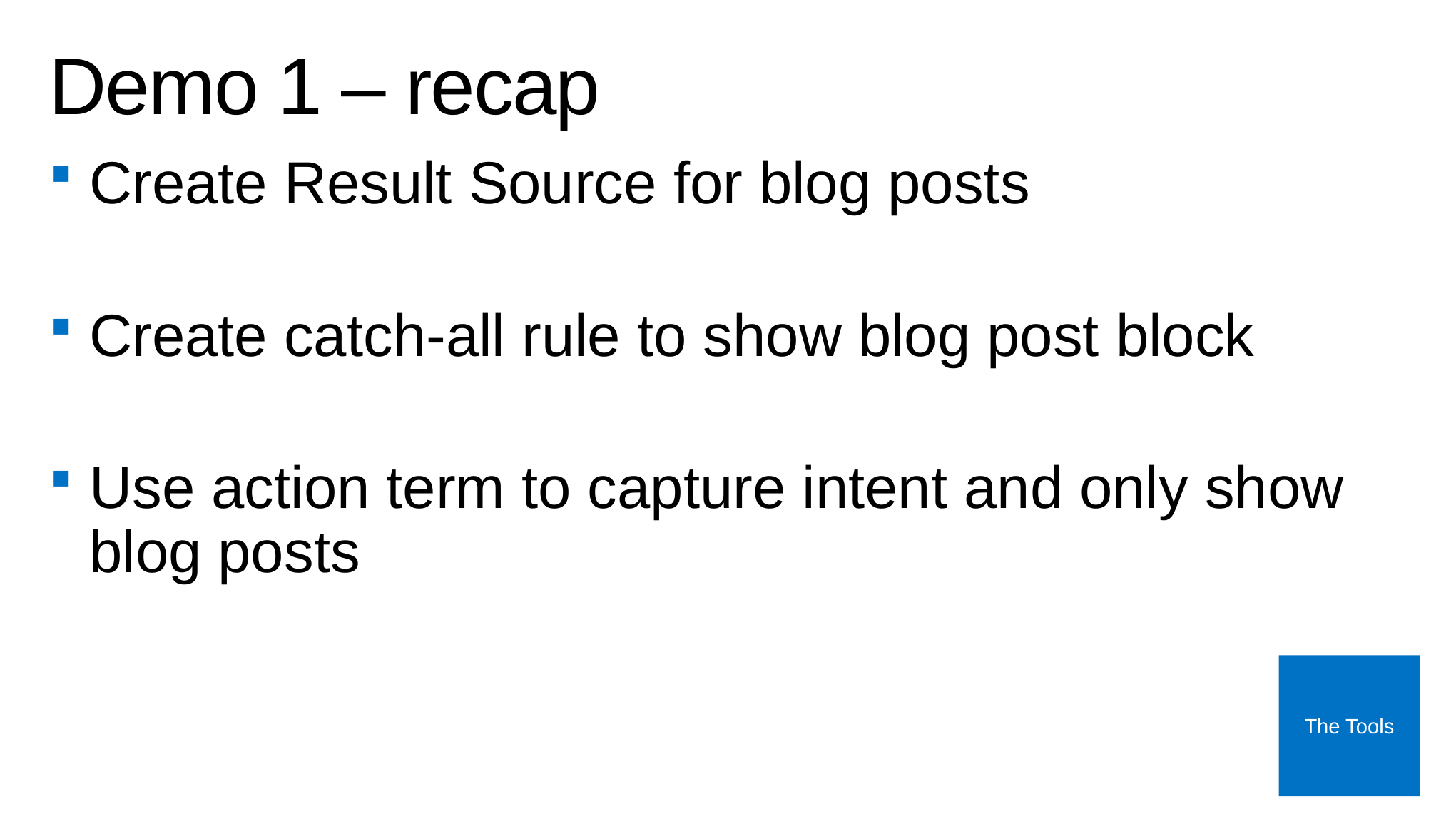

# Demo 1 – recap
Create Result Source for blog posts

Create catch-all rule to show blog post block

Use action term to capture intent and only show blog posts

The Tools